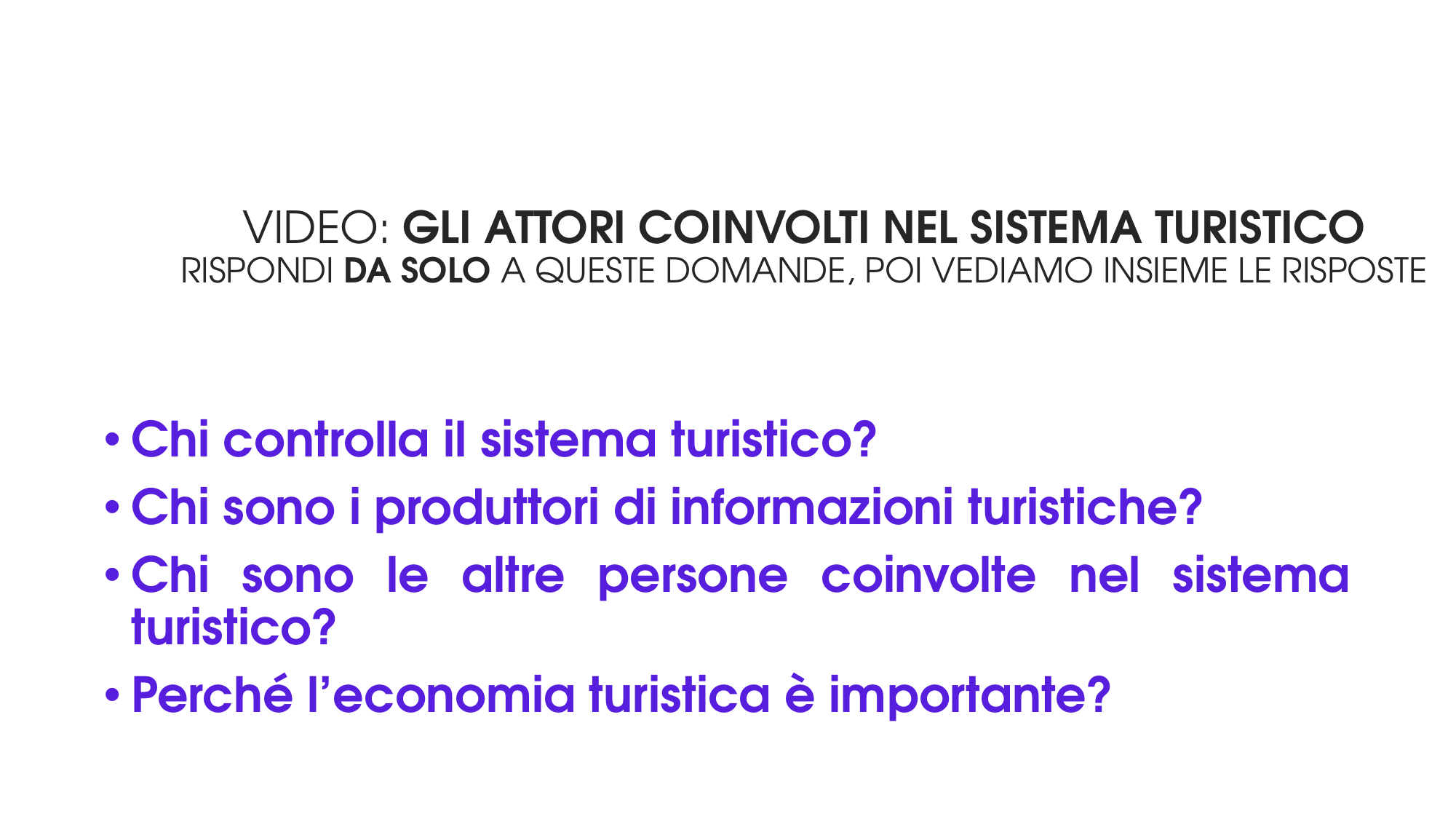

# Video: Gli attori coinvolti nel sistema turistico rispondi da solo a queste domande, poi vediamo insieme le risposte
Chi controlla il sistema turistico?
Chi sono i produttori di informazioni turistiche?
Chi sono le altre persone coinvolte nel sistema turistico?
Perché l’economia turistica è importante?